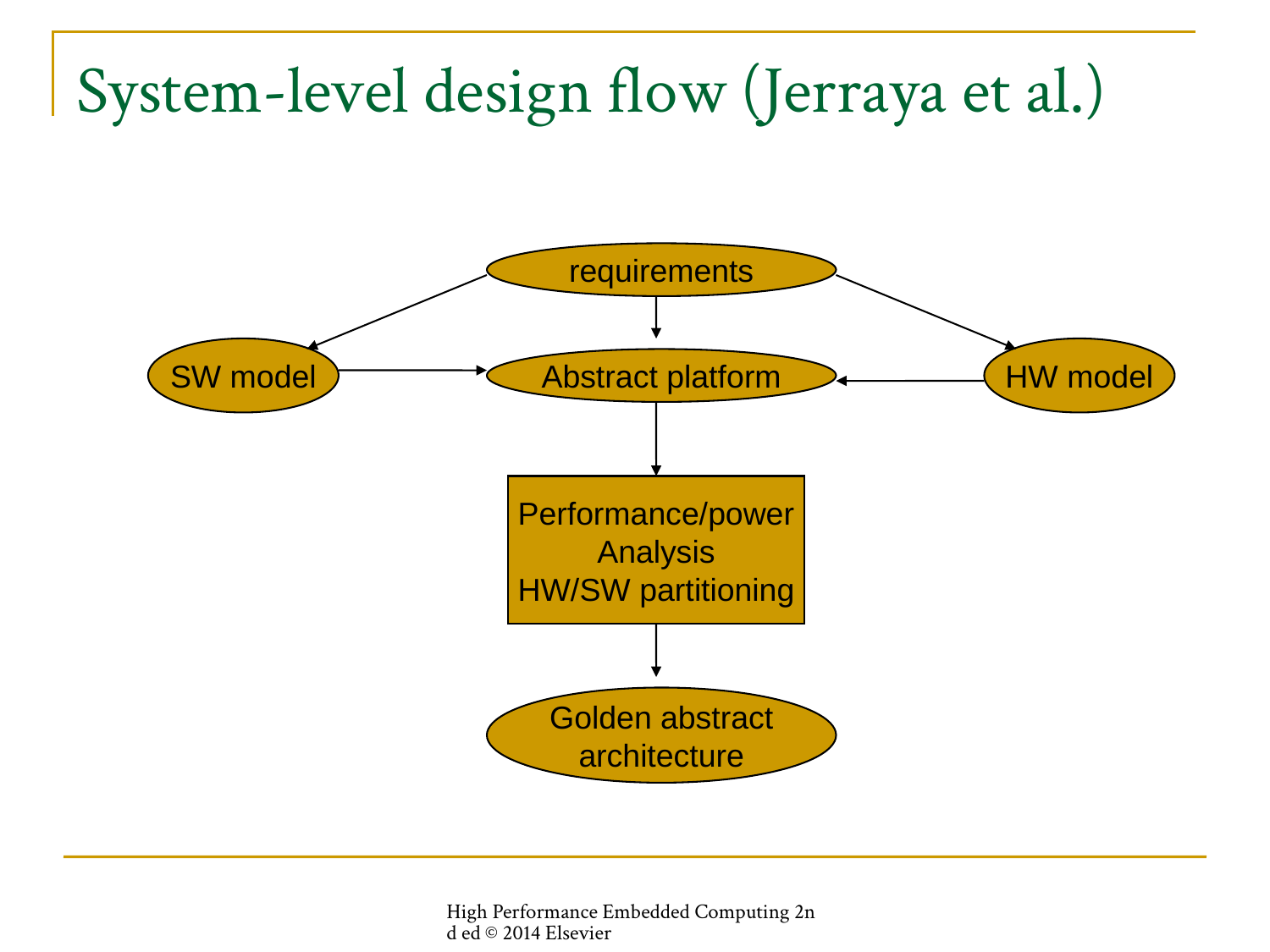

# System-level design flow (Jerraya et al.)
requirements

SW model
HW model
Abstract platform

Performance/power
Analysis
HW/SW partitioning

Golden abstract
architecture
High Performance Embedded Computing 2nd ed © 2014 Elsevier